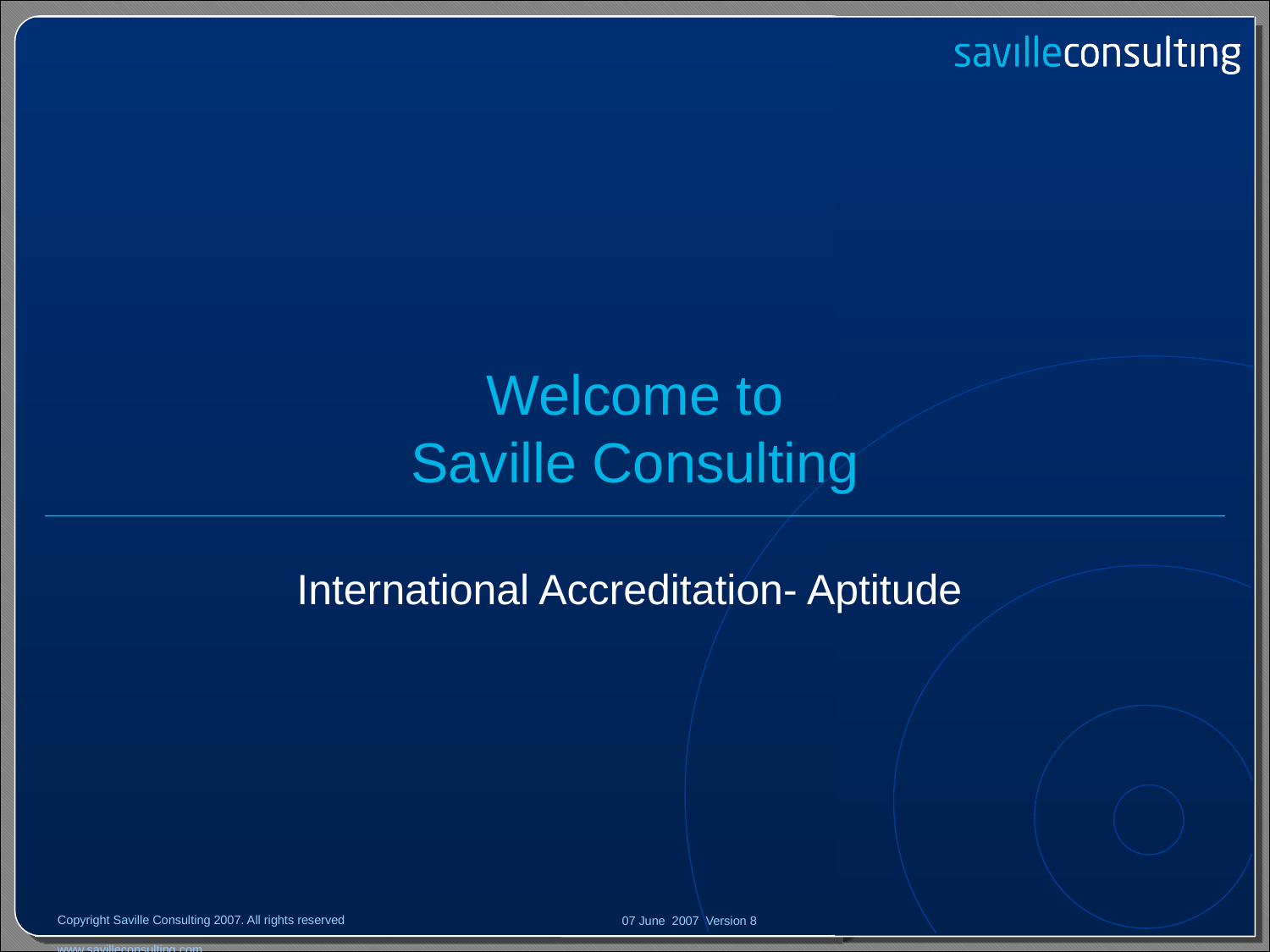

# Welcome to Saville Consulting
International Accreditation- Aptitude
07 June  2007  Version 8